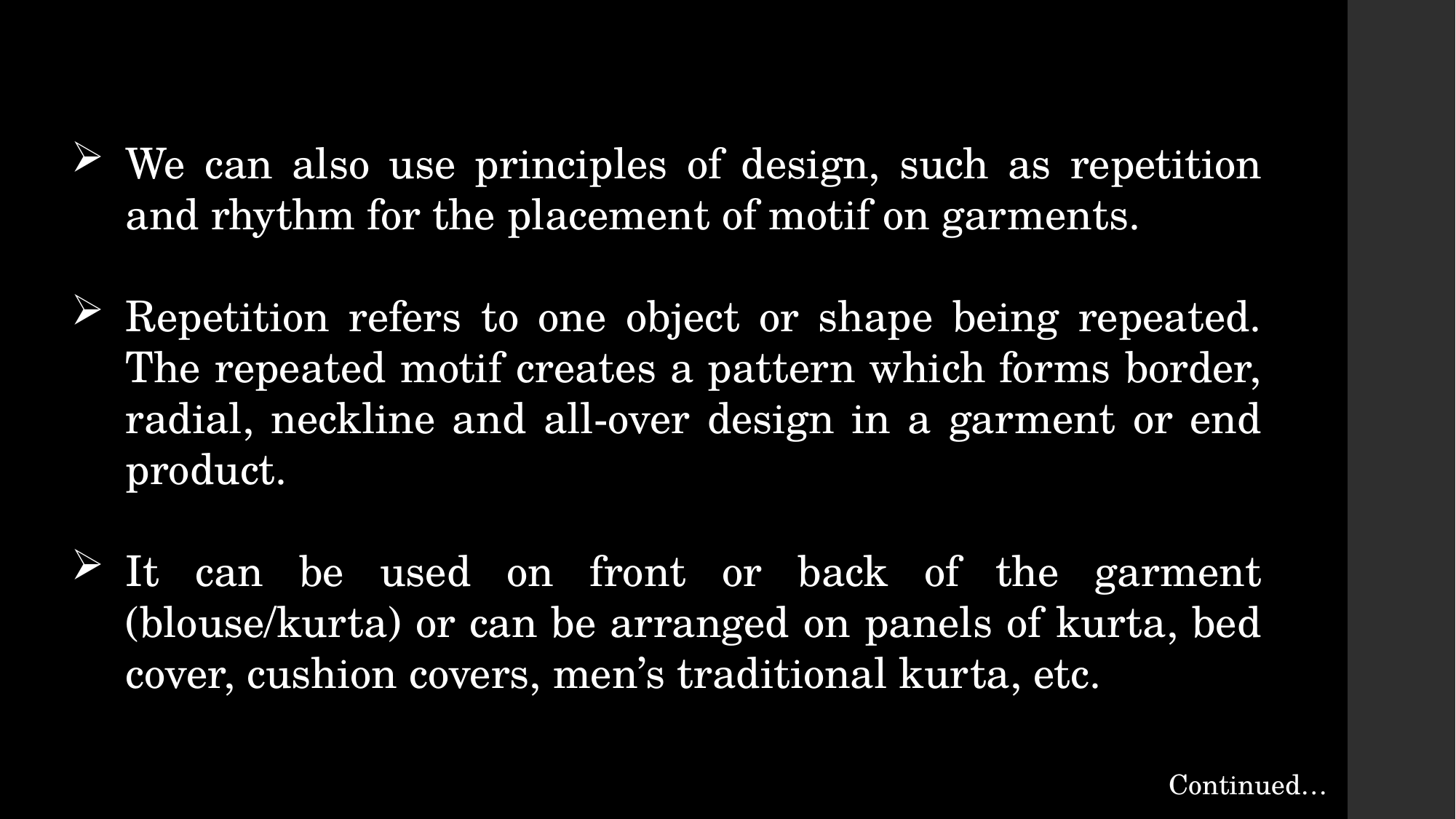

We can also use principles of design, such as repetition and rhythm for the placement of motif on garments.

Repetition refers to one object or shape being repeated. The repeated motif creates a pattern which forms border, radial, neckline and all-over design in a garment or end product.

It can be used on front or back of the garment (blouse/kurta) or can be arranged on panels of kurta, bed cover, cushion covers, men’s traditional kurta, etc.
Continued…